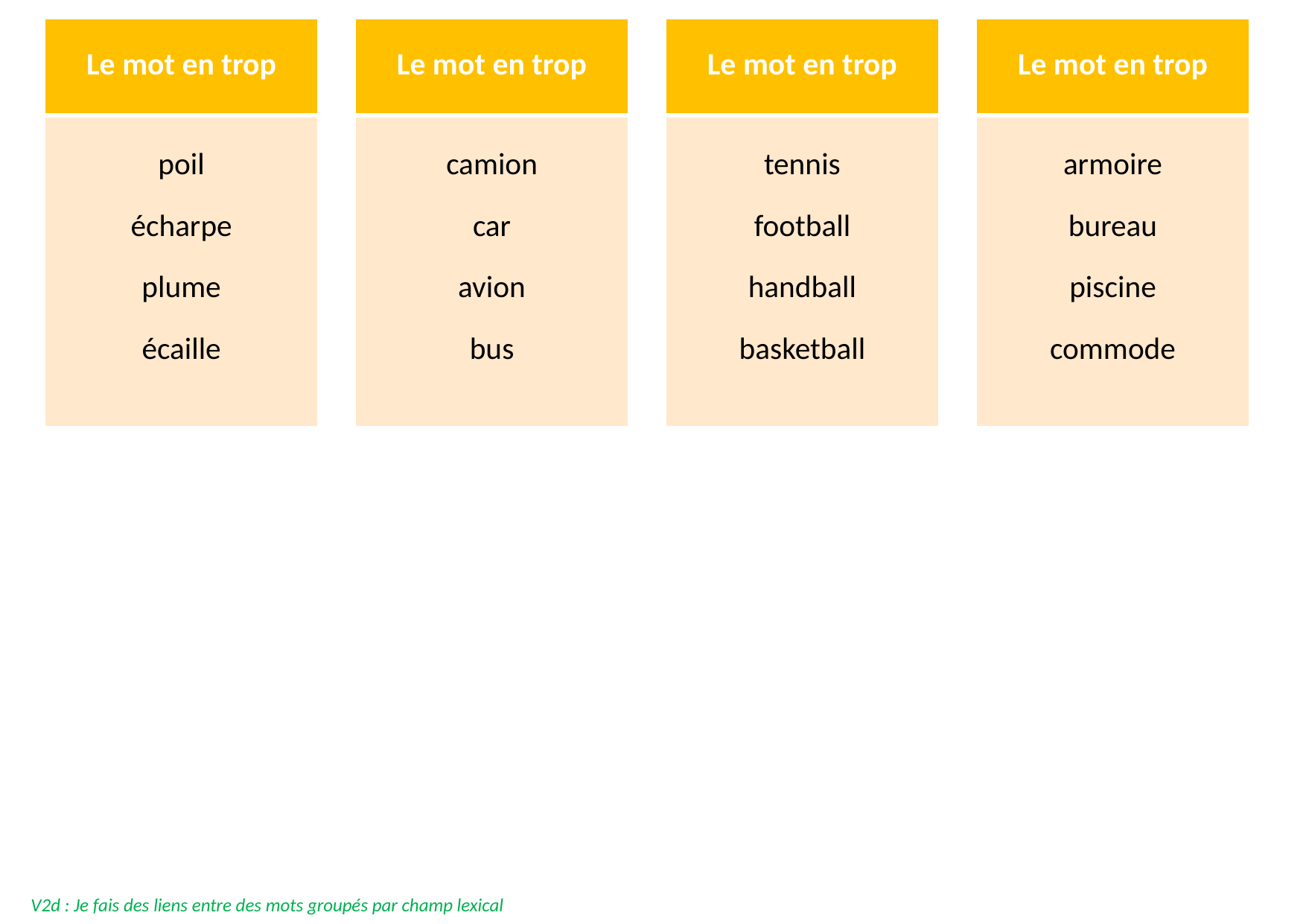

| Le mot en trop |
| --- |
| poil écharpe plume écaille |
| Le mot en trop |
| --- |
| camion car avion bus |
| Le mot en trop |
| --- |
| armoire bureau piscine commode |
| Le mot en trop |
| --- |
| tennis football handball basketball |
V2d : Je fais des liens entre des mots groupés par champ lexical